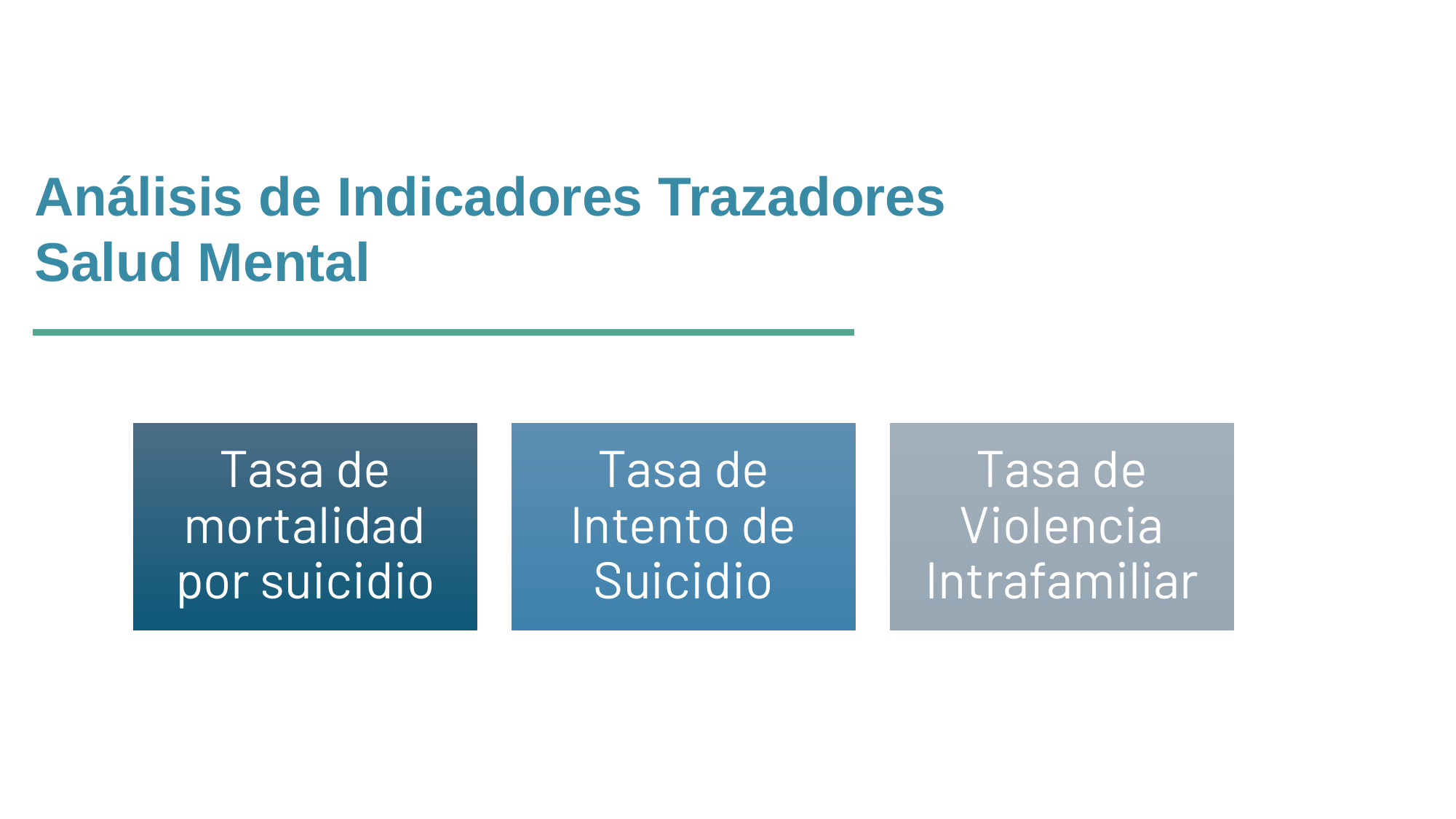

# Análisis de Indicadores Trazadores Salud Mental

Tasa de mortalidad por suicidio
Tasa de Intento de Suicidio
Tasa de Violencia Intrafamiliar